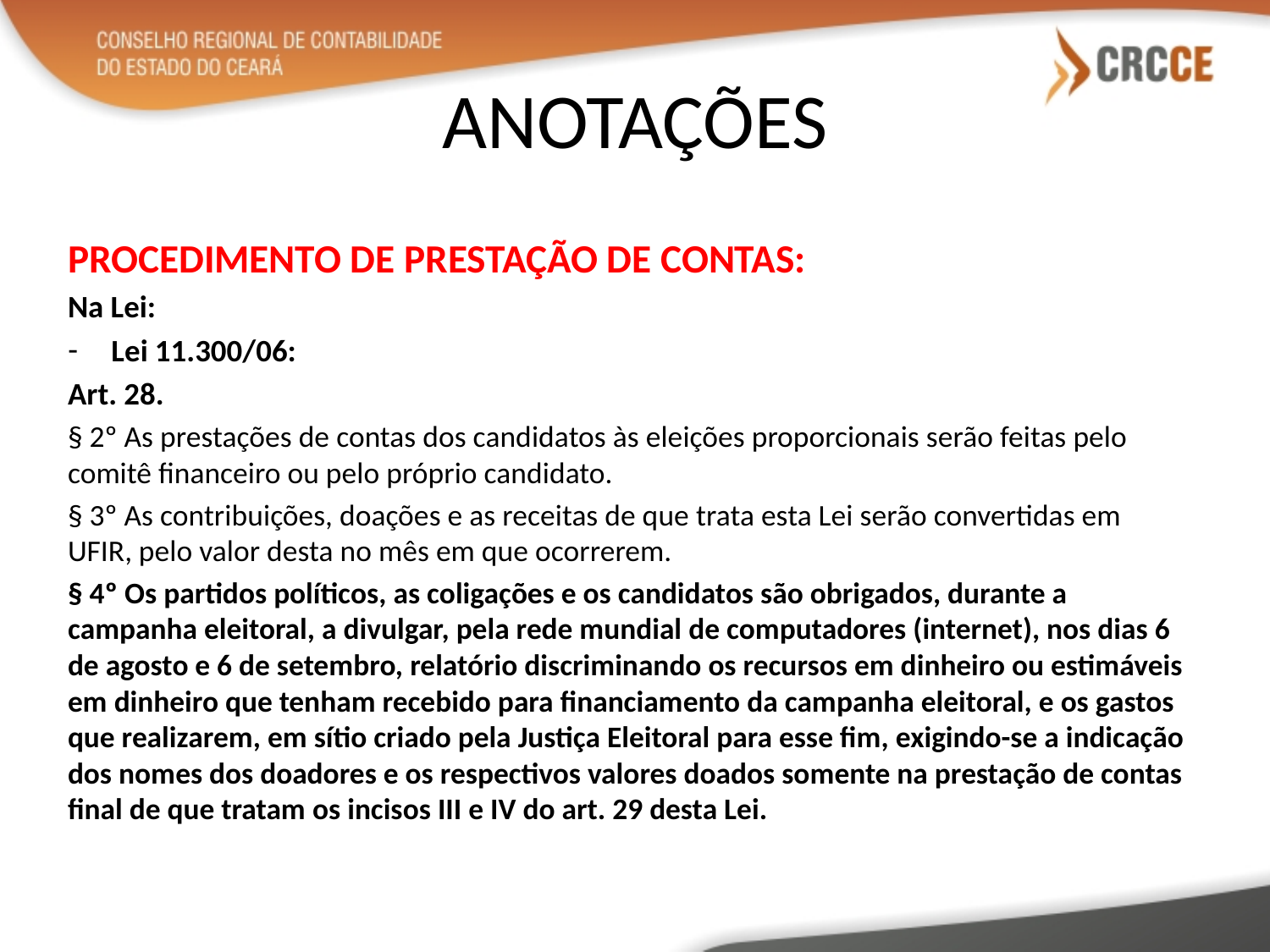

# ANOTAÇÕES
PROCEDIMENTO DE PRESTAÇÃO DE CONTAS:
Na Lei:
Lei 11.300/06:
Art. 28.
§ 2º As prestações de contas dos candidatos às eleições proporcionais serão feitas pelo comitê financeiro ou pelo próprio candidato.
§ 3º As contribuições, doações e as receitas de que trata esta Lei serão convertidas em UFIR, pelo valor desta no mês em que ocorrerem.
§ 4º Os partidos políticos, as coligações e os candidatos são obrigados, durante a campanha eleitoral, a divulgar, pela rede mundial de computadores (internet), nos dias 6 de agosto e 6 de setembro, relatório discriminando os recursos em dinheiro ou estimáveis em dinheiro que tenham recebido para financiamento da campanha eleitoral, e os gastos que realizarem, em sítio criado pela Justiça Eleitoral para esse fim, exigindo-se a indicação dos nomes dos doadores e os respectivos valores doados somente na prestação de contas final de que tratam os incisos III e IV do art. 29 desta Lei.